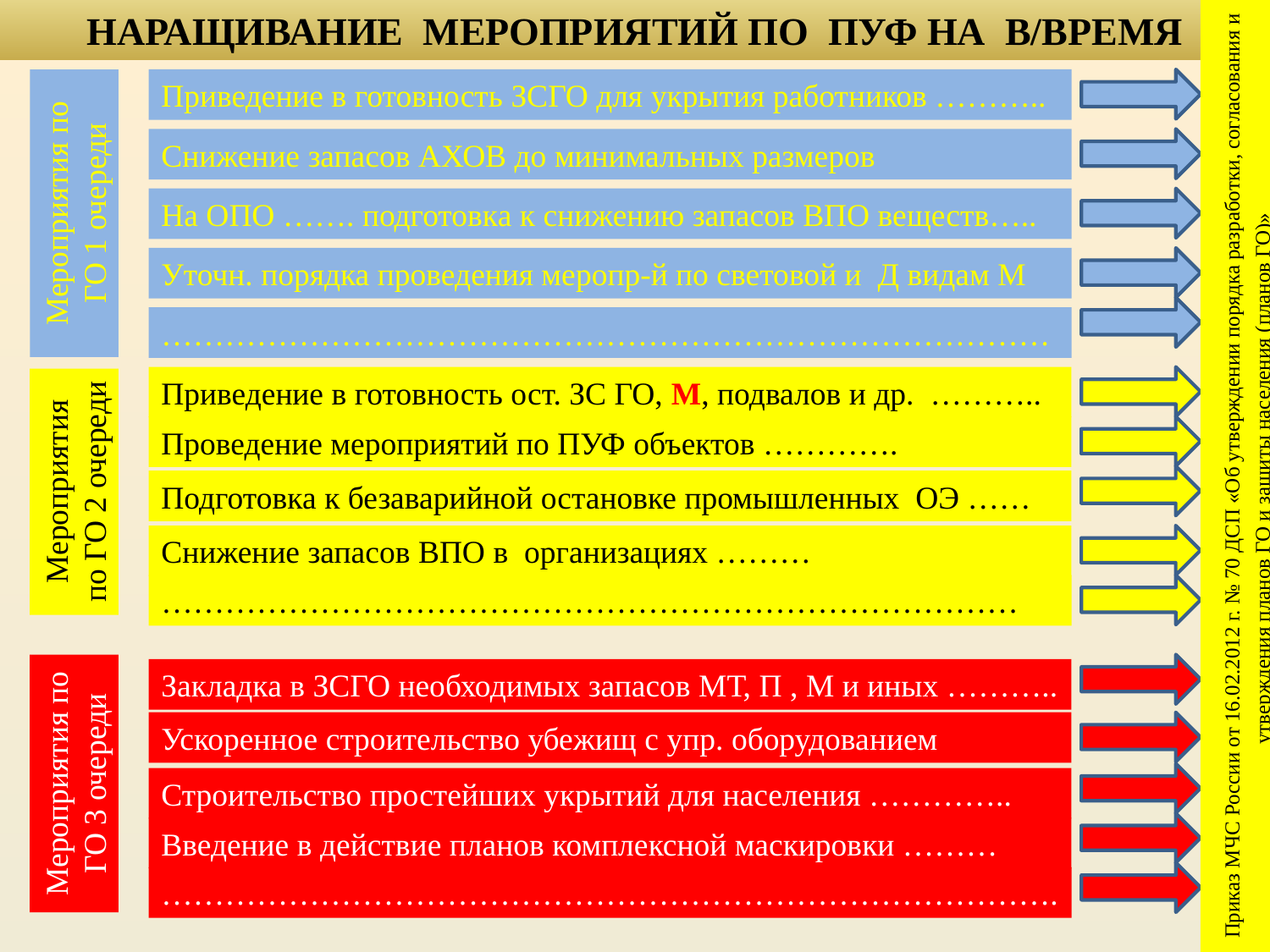

Приказ МЧС России от 16.02.2012 г. № 70 ДСП «Об утверждении порядка разработки, согласования и утверждения планов ГО и защиты населения (планов ГО)»

# НАРАЩИВАНИЕ  МЕРОПРИЯТИЙ ПО  ПУФ НА  В/ВРЕМЯ

Приведение в готовность ЗСГО для укрытия работников ………..
Снижение запасов АХОВ до минимальных размеров

Мероприятия по ГО 1 очереди
На ОПО ……. подготовка к снижению запасов ВПО веществ…..

Уточн. порядка проведения меропр-й по световой и  Д видам М

…………………………………………………………………………
Приведение в готовность ост. ЗС ГО, М, подвалов и др.  ………..

Проведение мероприятий по ПУФ объектов ………….

Мероприятия по ГО 2 очереди

Подготовка к безаварийной остановке промышленных  ОЭ ……
Снижение запасов ВПО в  организациях ………

………………………………………………………………………

Закладка в ЗСГО необходимых запасов МТ, П , М и иных ………..
Ускоренное строительство убежищ с упр. оборудованием

Мероприятия по ГО 3 очереди

Строительство простейших укрытий для населения …………..

Введение в действие планов комплексной маскировки ………

………………………………………………………………………….